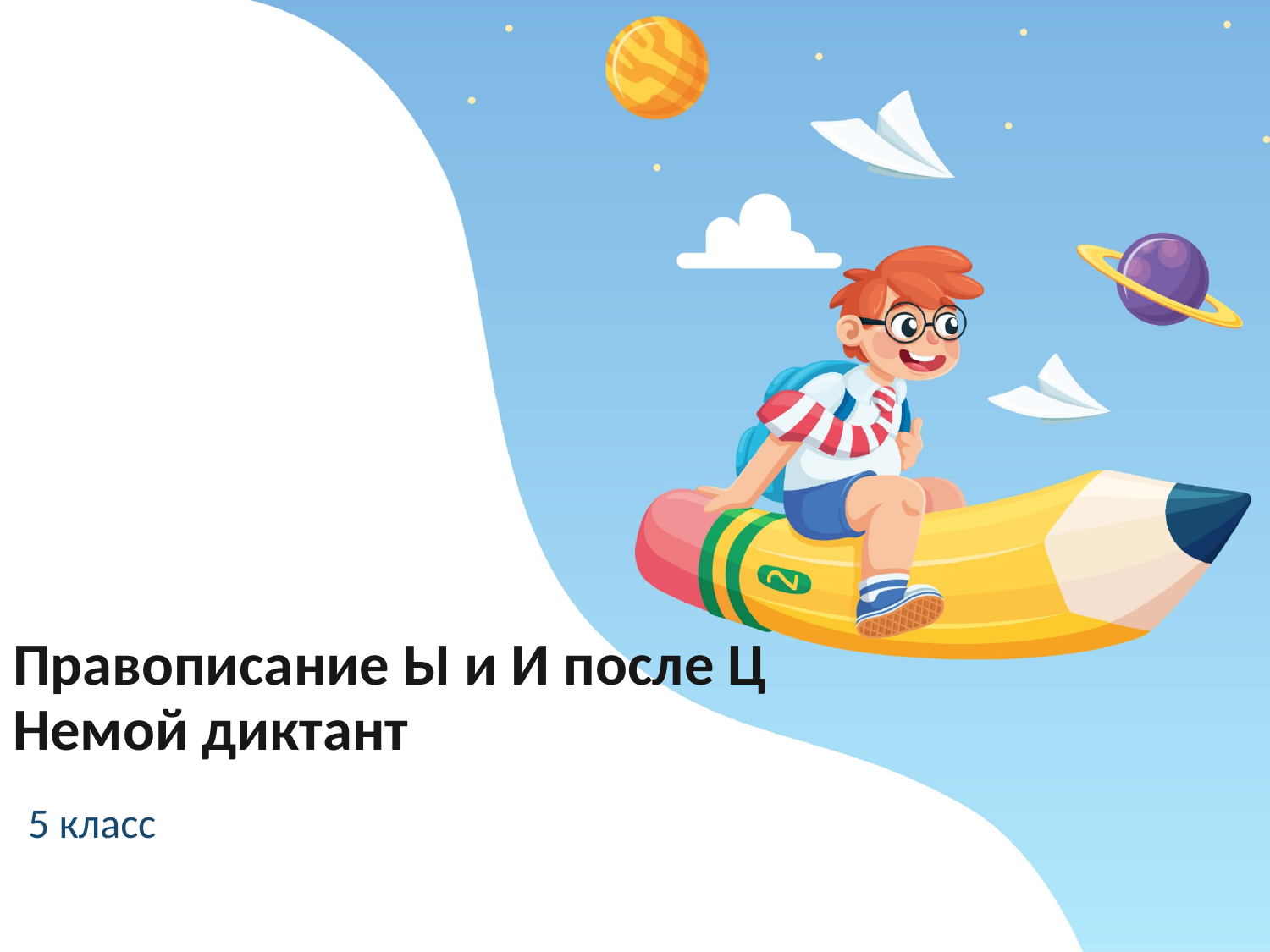

# Правописание Ы и И после Ц Немой диктант
5 класс